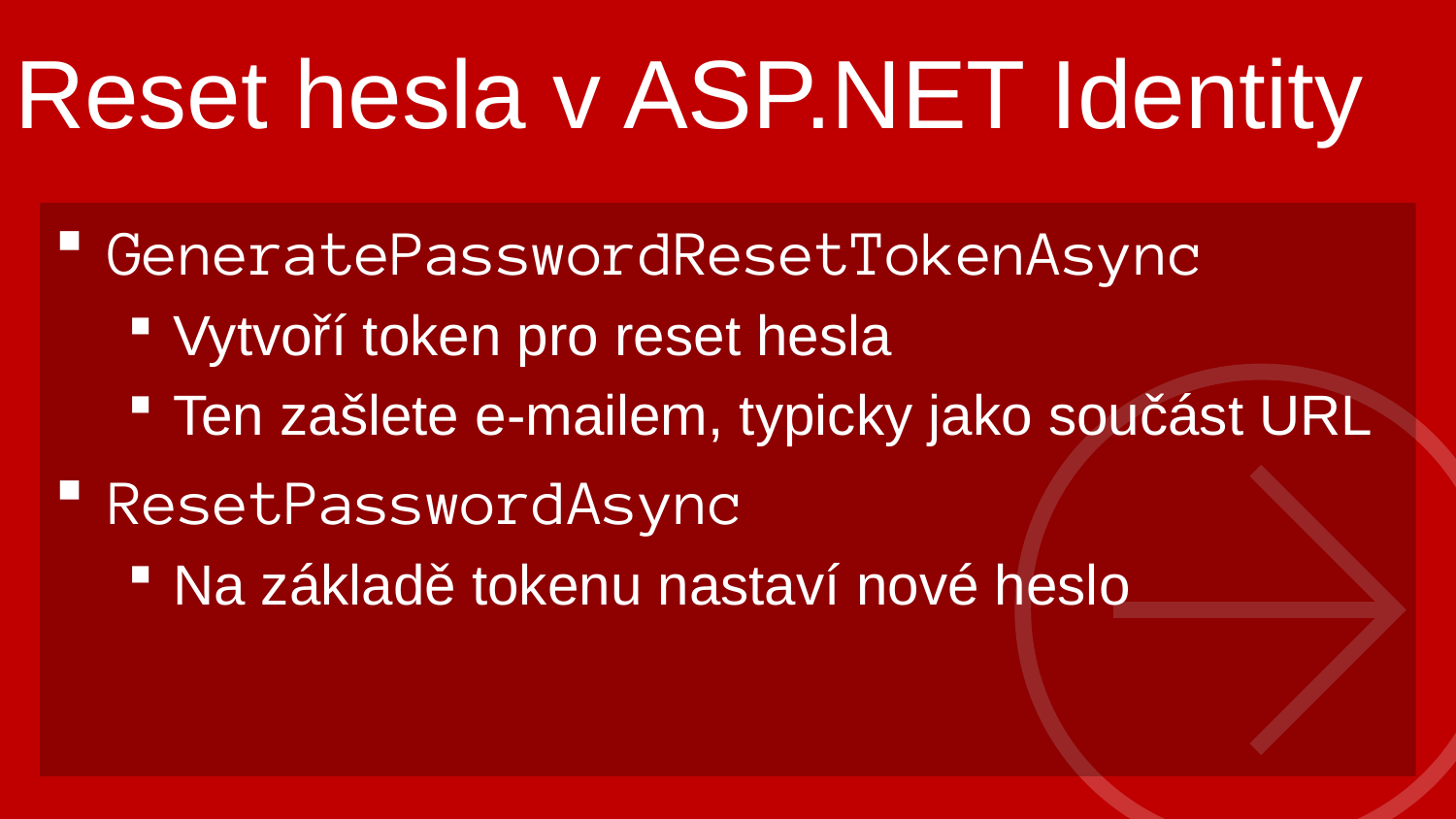

# Reset hesla v ASP.NET Identity
GeneratePasswordResetTokenAsync
Vytvoří token pro reset hesla
Ten zašlete e-mailem, typicky jako součást URL
ResetPasswordAsync
Na základě tokenu nastaví nové heslo